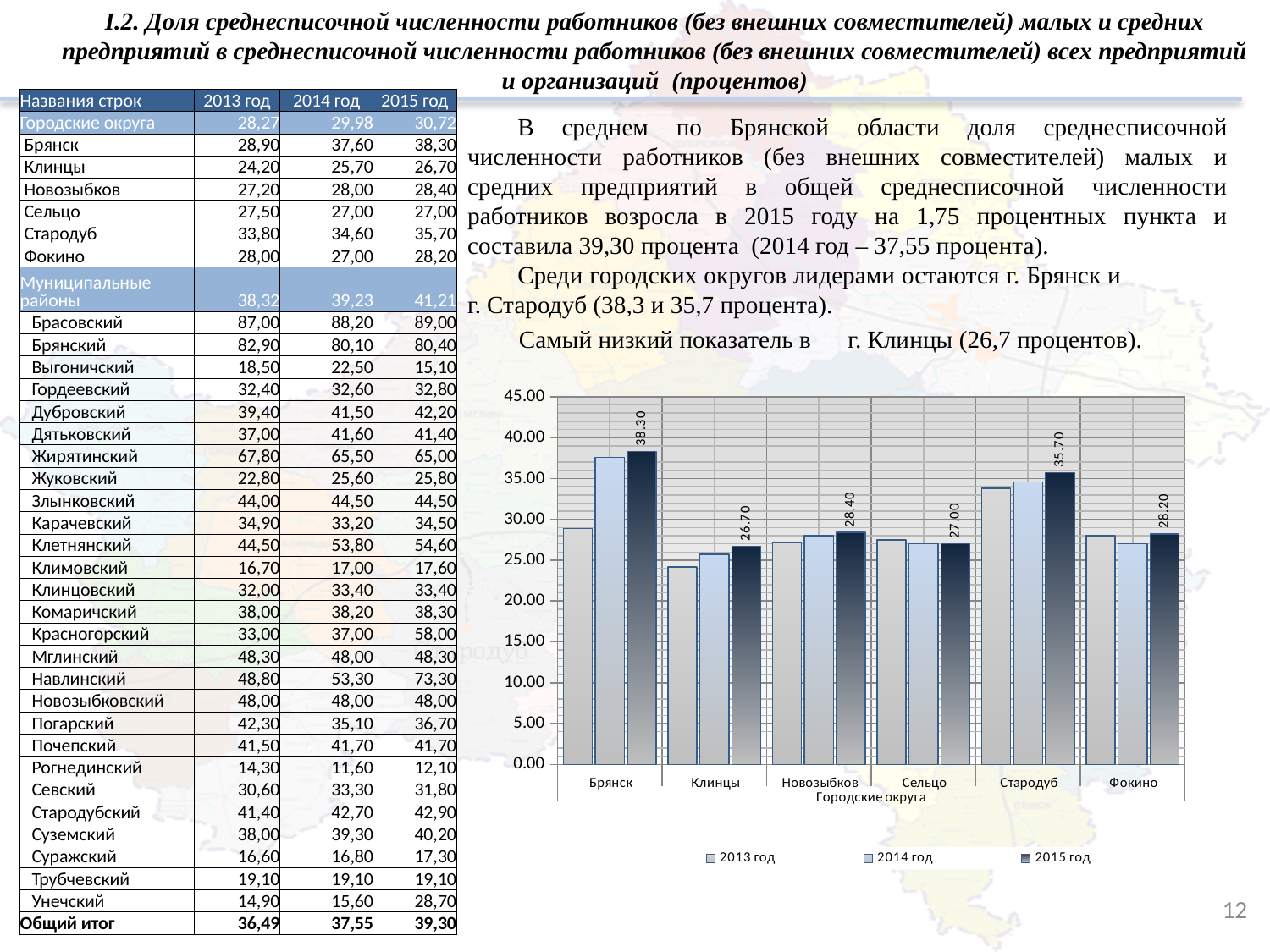

I.2. Доля среднесписочной численности работников (без внешних совместителей) малых и средних предприятий в среднесписочной численности работников (без внешних совместителей) всех предприятий и организаций  (процентов)
| Названия строк | 2013 год | 2014 год | 2015 год |
| --- | --- | --- | --- |
| Городские округа | 28,27 | 29,98 | 30,72 |
| Брянск | 28,90 | 37,60 | 38,30 |
| Клинцы | 24,20 | 25,70 | 26,70 |
| Новозыбков | 27,20 | 28,00 | 28,40 |
| Сельцо | 27,50 | 27,00 | 27,00 |
| Стародуб | 33,80 | 34,60 | 35,70 |
| Фокино | 28,00 | 27,00 | 28,20 |
| Муниципальные районы | 38,32 | 39,23 | 41,21 |
| Брасовский | 87,00 | 88,20 | 89,00 |
| Брянский | 82,90 | 80,10 | 80,40 |
| Выгоничский | 18,50 | 22,50 | 15,10 |
| Гордеевский | 32,40 | 32,60 | 32,80 |
| Дубровский | 39,40 | 41,50 | 42,20 |
| Дятьковский | 37,00 | 41,60 | 41,40 |
| Жирятинский | 67,80 | 65,50 | 65,00 |
| Жуковский | 22,80 | 25,60 | 25,80 |
| Злынковский | 44,00 | 44,50 | 44,50 |
| Карачевский | 34,90 | 33,20 | 34,50 |
| Клетнянский | 44,50 | 53,80 | 54,60 |
| Климовский | 16,70 | 17,00 | 17,60 |
| Клинцовский | 32,00 | 33,40 | 33,40 |
| Комаричский | 38,00 | 38,20 | 38,30 |
| Красногорский | 33,00 | 37,00 | 58,00 |
| Мглинский | 48,30 | 48,00 | 48,30 |
| Навлинский | 48,80 | 53,30 | 73,30 |
| Новозыбковский | 48,00 | 48,00 | 48,00 |
| Погарский | 42,30 | 35,10 | 36,70 |
| Почепский | 41,50 | 41,70 | 41,70 |
| Рогнединский | 14,30 | 11,60 | 12,10 |
| Севский | 30,60 | 33,30 | 31,80 |
| Стародубский | 41,40 | 42,70 | 42,90 |
| Суземский | 38,00 | 39,30 | 40,20 |
| Суражский | 16,60 | 16,80 | 17,30 |
| Трубчевский | 19,10 | 19,10 | 19,10 |
| Унечский | 14,90 | 15,60 | 28,70 |
| Общий итог | 36,49 | 37,55 | 39,30 |
В среднем по Брянской области доля среднесписочной численности работников (без внешних совместителей) малых и средних предприятий в общей среднесписочной численности работников возросла в 2015 году на 1,75 процентных пункта и составила 39,30 процента  (2014 год – 37,55 процента).
Среди городских округов лидерами остаются г. Брянск и                 г. Стародуб (38,3 и 35,7 процента).
Самый низкий показатель в      г. Клинцы (26,7 процентов).

### Chart

| Category | 2013 год | 2014 год | 2015 год |
|---|---|---|---|
|  Брянск | 28.9 | 37.6 | 38.300000000000004 |
|  Клинцы | 24.2 | 25.7 | 26.7 |
|  Новозыбков | 27.2 | 28.0 | 28.4 |
|  Сельцо | 27.5 | 27.0 | 27.0 |
|  Стародуб | 33.800000000000004 | 34.6 | 35.7 |
|  Фокино | 28.0 | 27.0 | 28.2 |
12